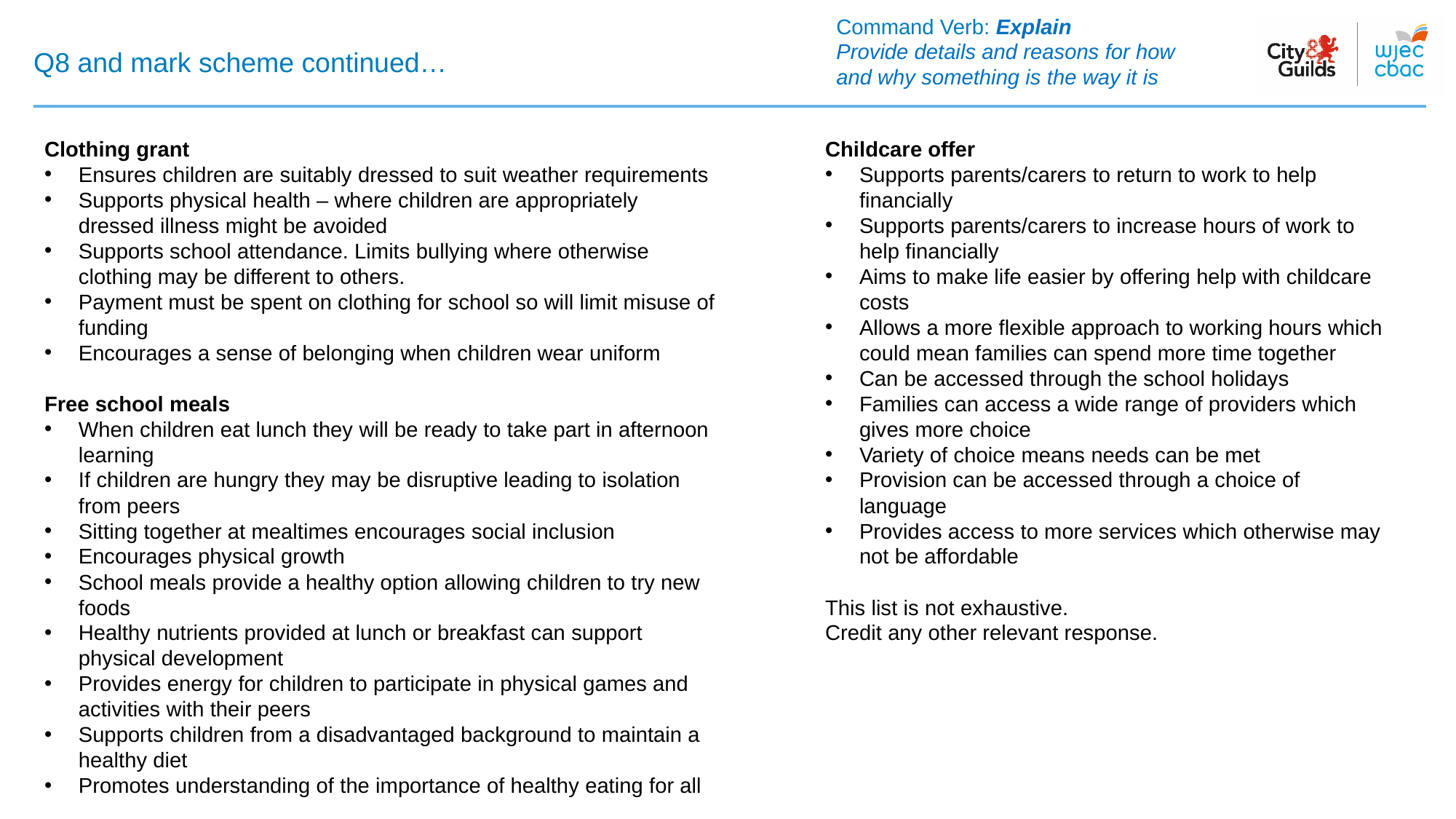

Command Verb: Explain
Provide details and reasons for how and why something is the way it is
# Q8 and mark scheme continued…
Clothing grant
Ensures children are suitably dressed to suit weather requirements
Supports physical health – where children are appropriately dressed illness might be avoided
Supports school attendance. Limits bullying where otherwise clothing may be different to others.
Payment must be spent on clothing for school so will limit misuse of funding
Encourages a sense of belonging when children wear uniform

Free school meals
When children eat lunch they will be ready to take part in afternoon learning
If children are hungry they may be disruptive leading to isolation from peers
Sitting together at mealtimes encourages social inclusion
Encourages physical growth
School meals provide a healthy option allowing children to try new foods
Healthy nutrients provided at lunch or breakfast can support physical development
Provides energy for children to participate in physical games and activities with their peers
Supports children from a disadvantaged background to maintain a healthy diet
Promotes understanding of the importance of healthy eating for all

Childcare offer
Supports parents/carers to return to work to help financially
Supports parents/carers to increase hours of work to help financially
Aims to make life easier by offering help with childcare costs
Allows a more flexible approach to working hours which could mean families can spend more time together
Can be accessed through the school holidays
Families can access a wide range of providers which gives more choice
Variety of choice means needs can be met
Provision can be accessed through a choice of language
Provides access to more services which otherwise may not be affordable

This list is not exhaustive.
Credit any other relevant response.